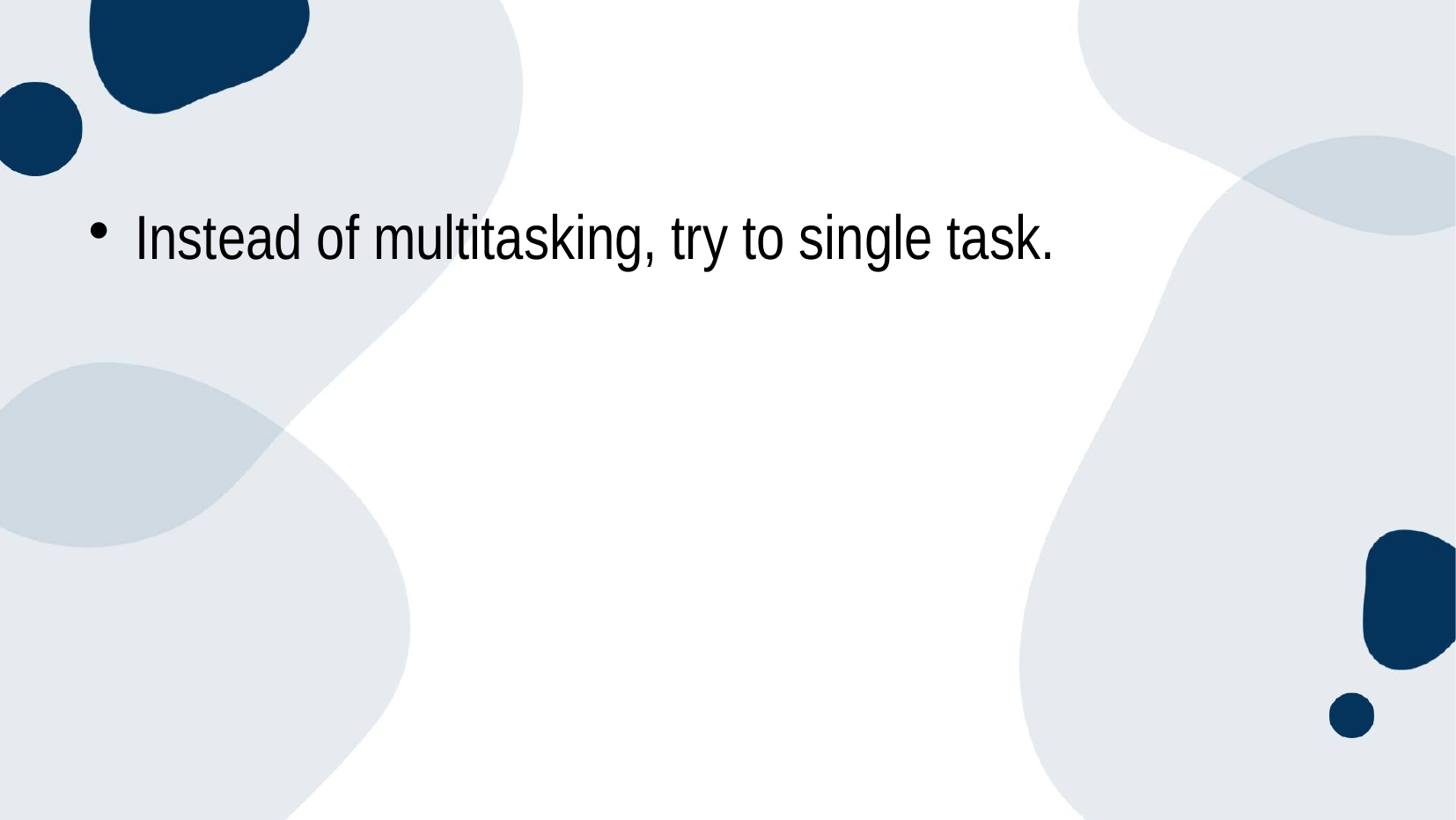

Instead of multitasking, try to single task.